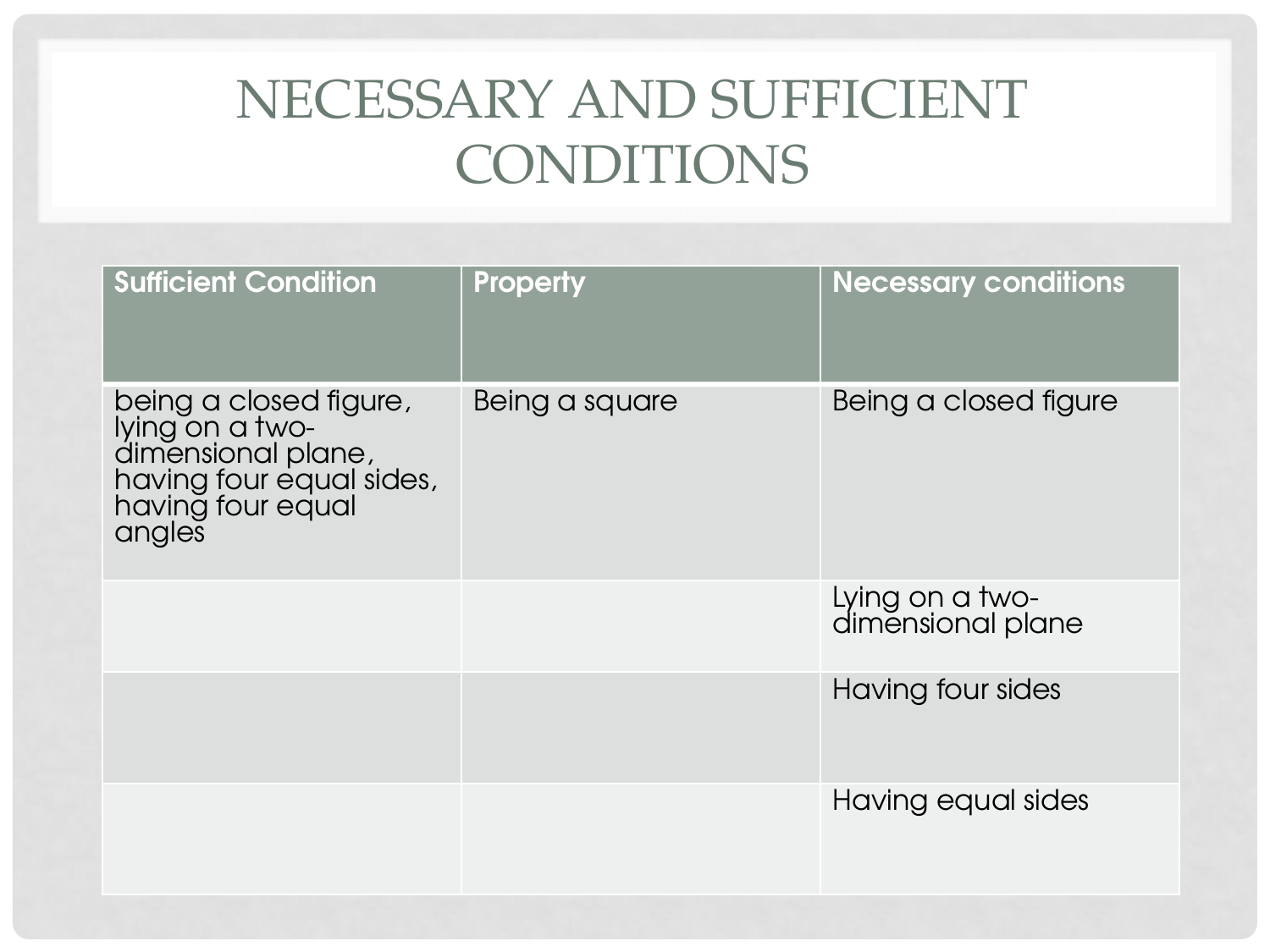

# Necessary and Sufficient Conditions

| Sufficient Condition | Property | Necessary conditions |
| --- | --- | --- |
| being a closed figure, lying on a two-dimensional plane, having four equal sides, having four equal angles | Being a square | Being a closed figure |
|  |  | Lying on a two-dimensional plane |
|  |  | Having four sides |
|  |  | Having equal sides |